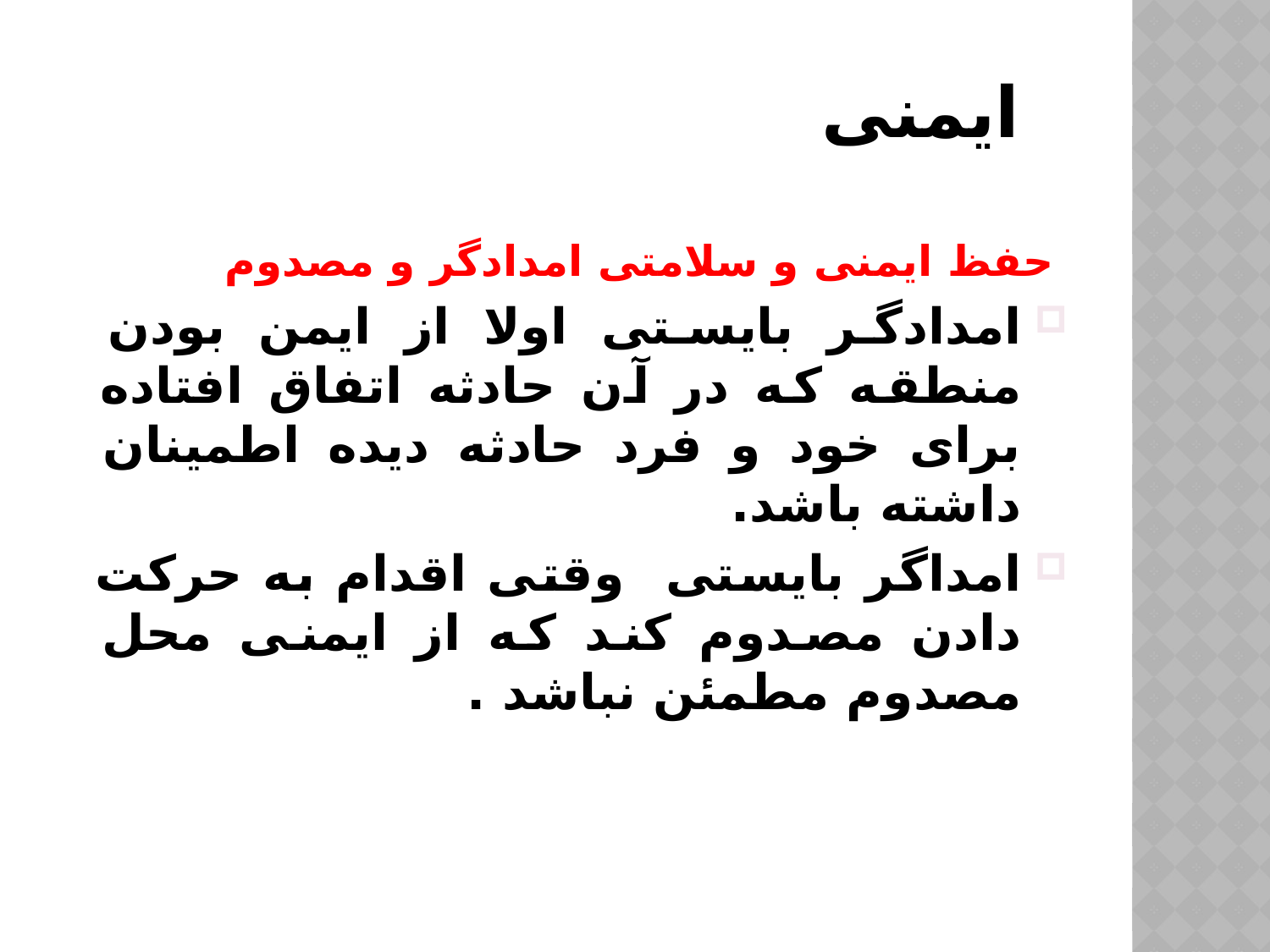

# ایمنی
 حفظ ایمنی و سلامتی امدادگر و مصدوم
امدادگر بایستی اولا از ایمن بودن منطقه که در آن حادثه اتفاق افتاده برای خود و فرد حادثه دیده اطمینان داشته باشد.
امداگر بایستی  وقتی اقدام به حرکت دادن مصدوم کند که از ایمنی محل مصدوم مطمئن نباشد .